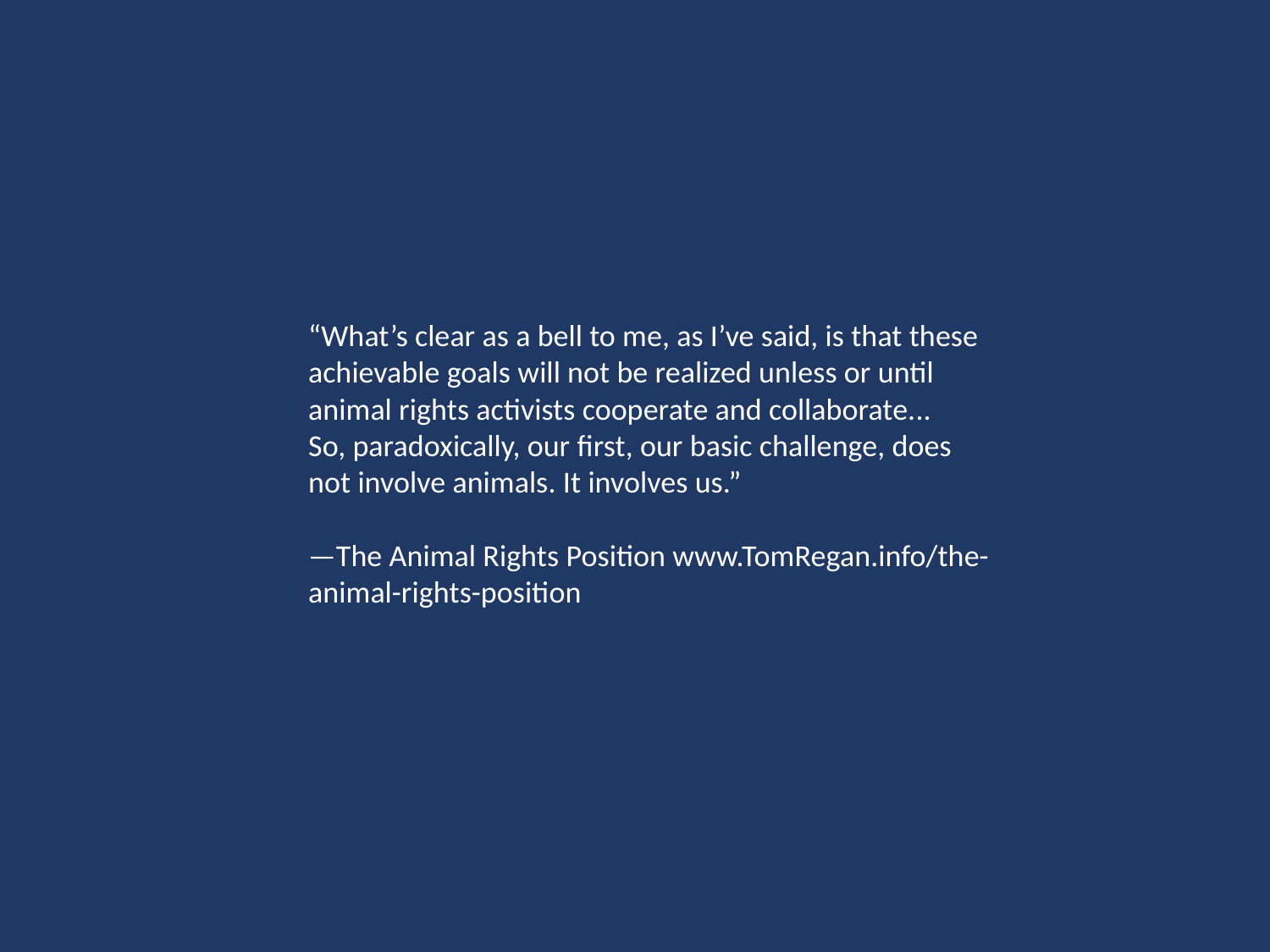

“What’s clear as a bell to me, as I’ve said, is that these achievable goals will not be realized unless or until animal rights activists cooperate and collaborate...
So, paradoxically, our first, our basic challenge, does not involve animals. It involves us.”

—The Animal Rights Position www.TomRegan.info/the-animal-rights-position